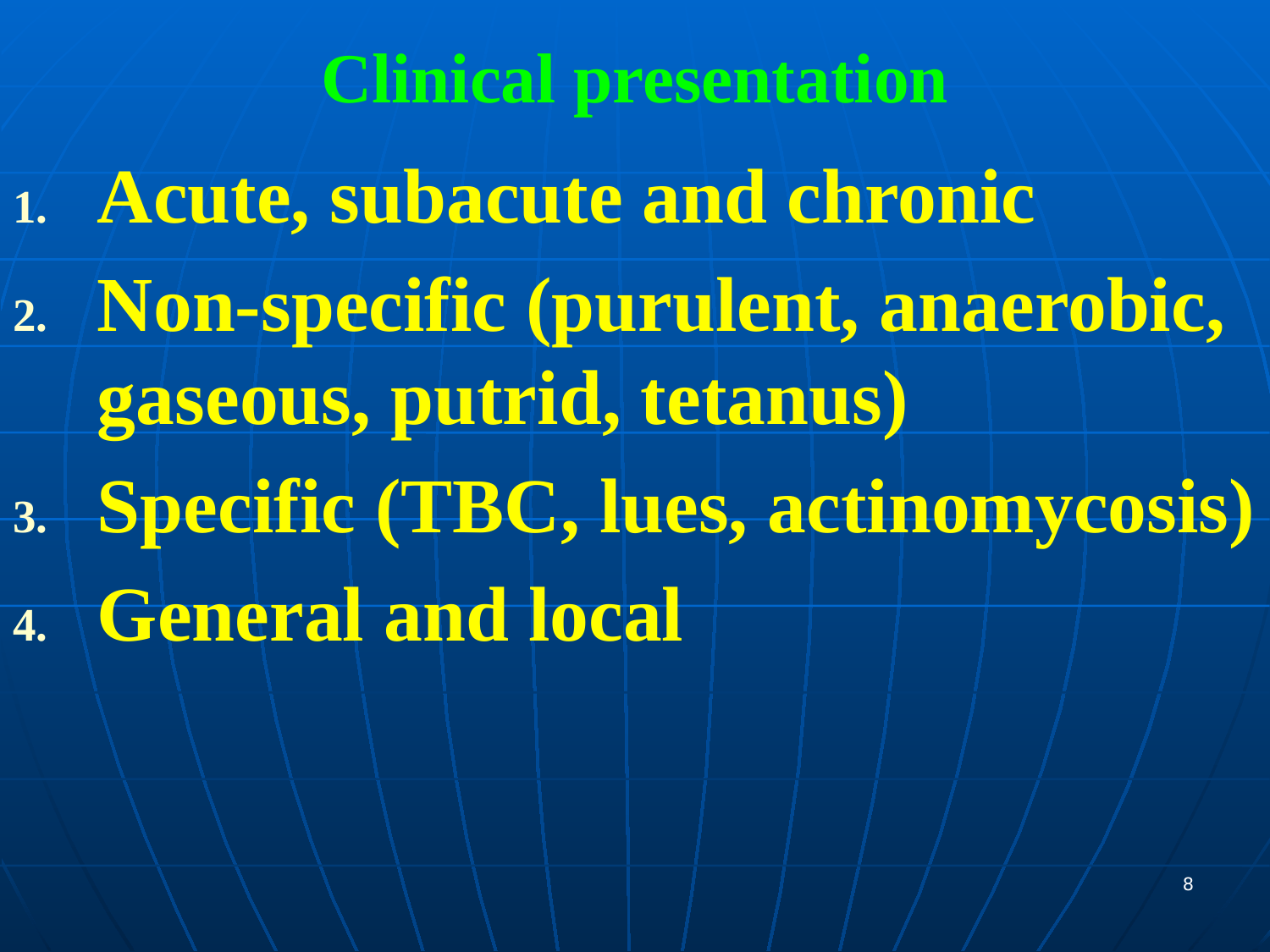

# Clinical presentation
Acute, subacute and chronic
Non-specific (purulent, anaerobic, gaseous, putrid, tetanus)
Specific (TBC, lues, actinomycosis)
General and local
8